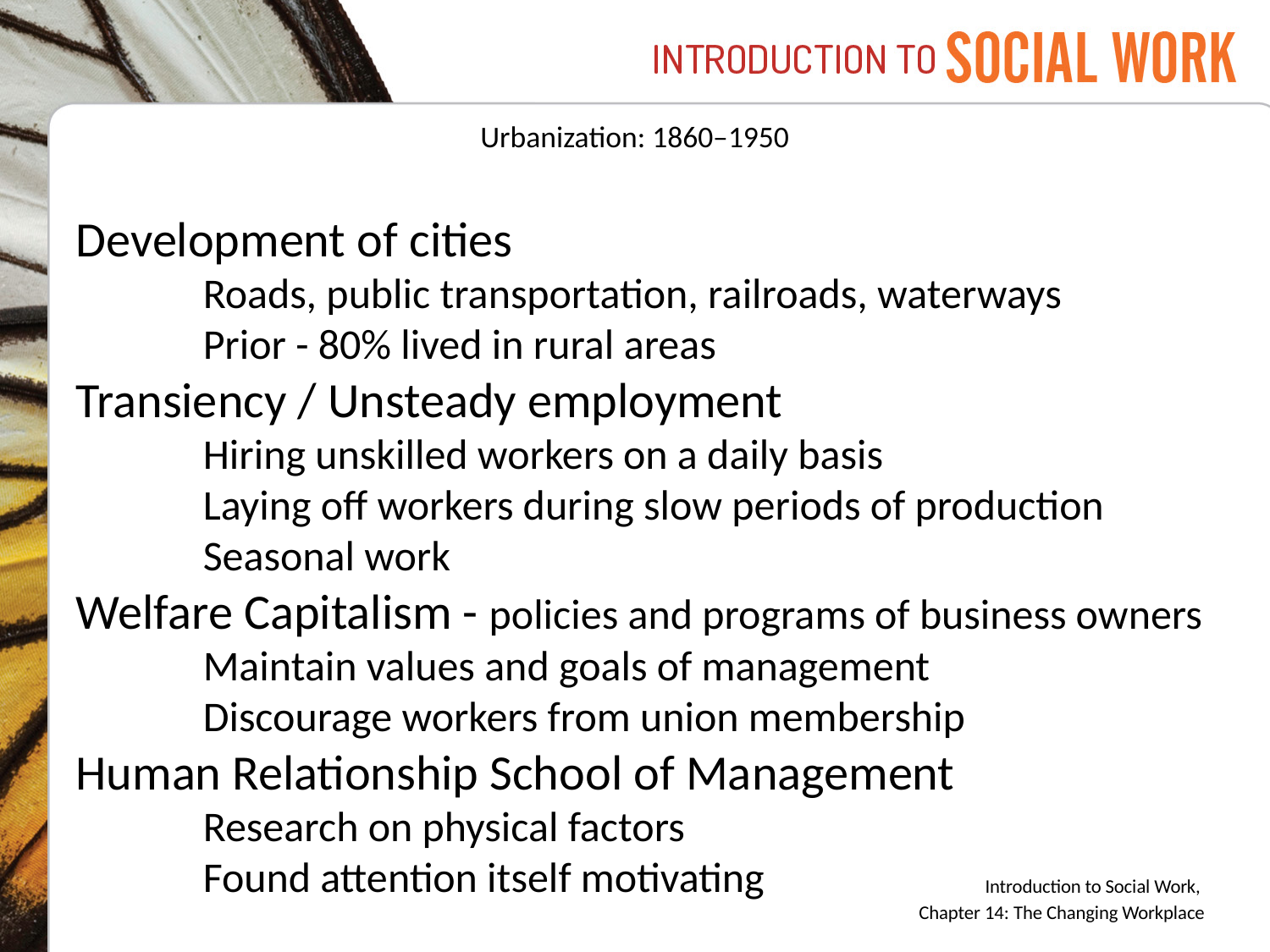

# Urbanization: 1860–1950
Development of cities
	Roads, public transportation, railroads, waterways
	Prior - 80% lived in rural areas
Transiency / Unsteady employment
	Hiring unskilled workers on a daily basis
	Laying off workers during slow periods of production
	Seasonal work
Welfare Capitalism - policies and programs of business owners
	Maintain values and goals of management
	Discourage workers from union membership
Human Relationship School of Management
	Research on physical factors
	Found attention itself motivating

Introduction to Social Work,
Chapter 14: The Changing Workplace